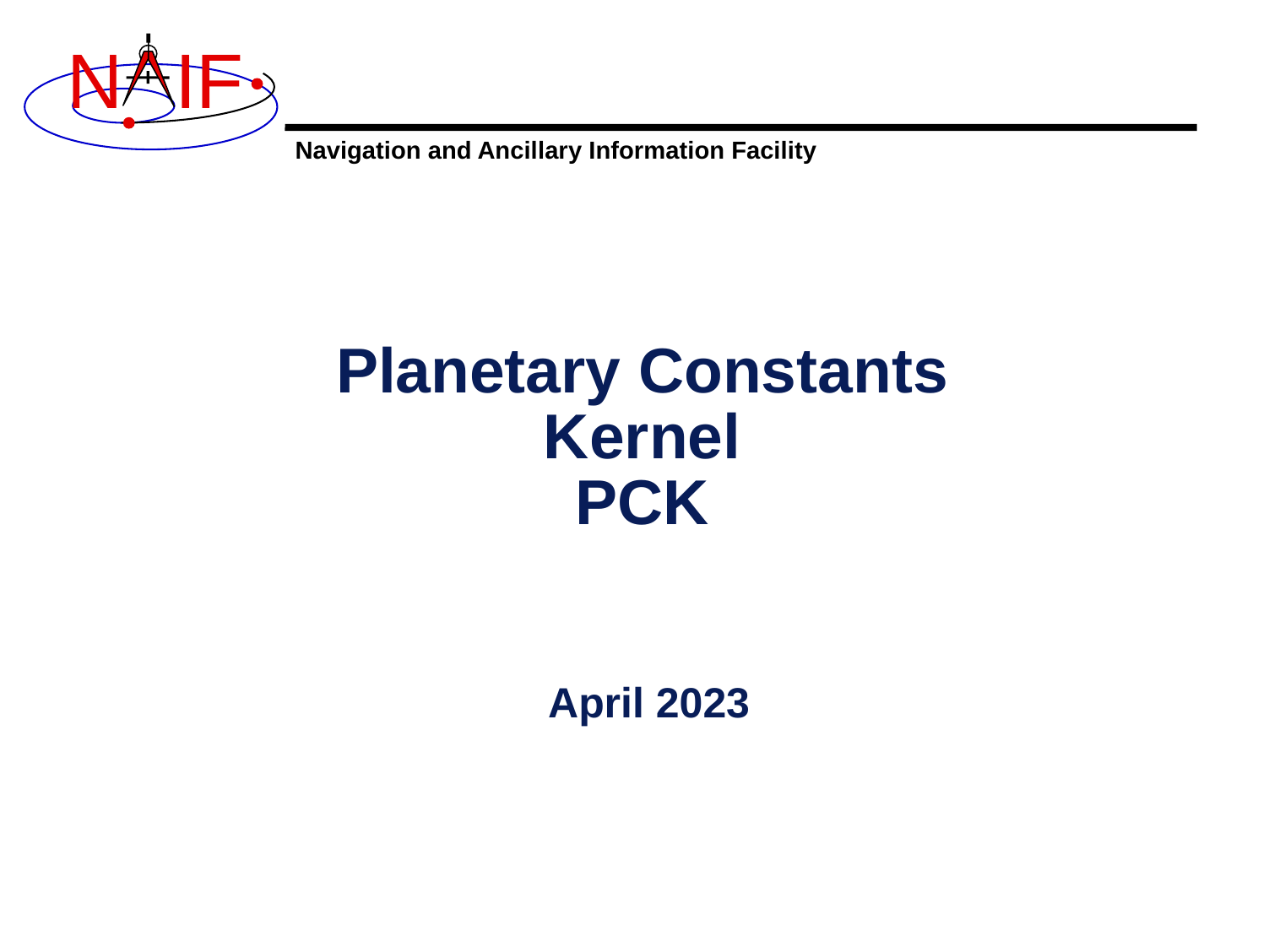

# Planetary Constants Kernel PCK
April 2023